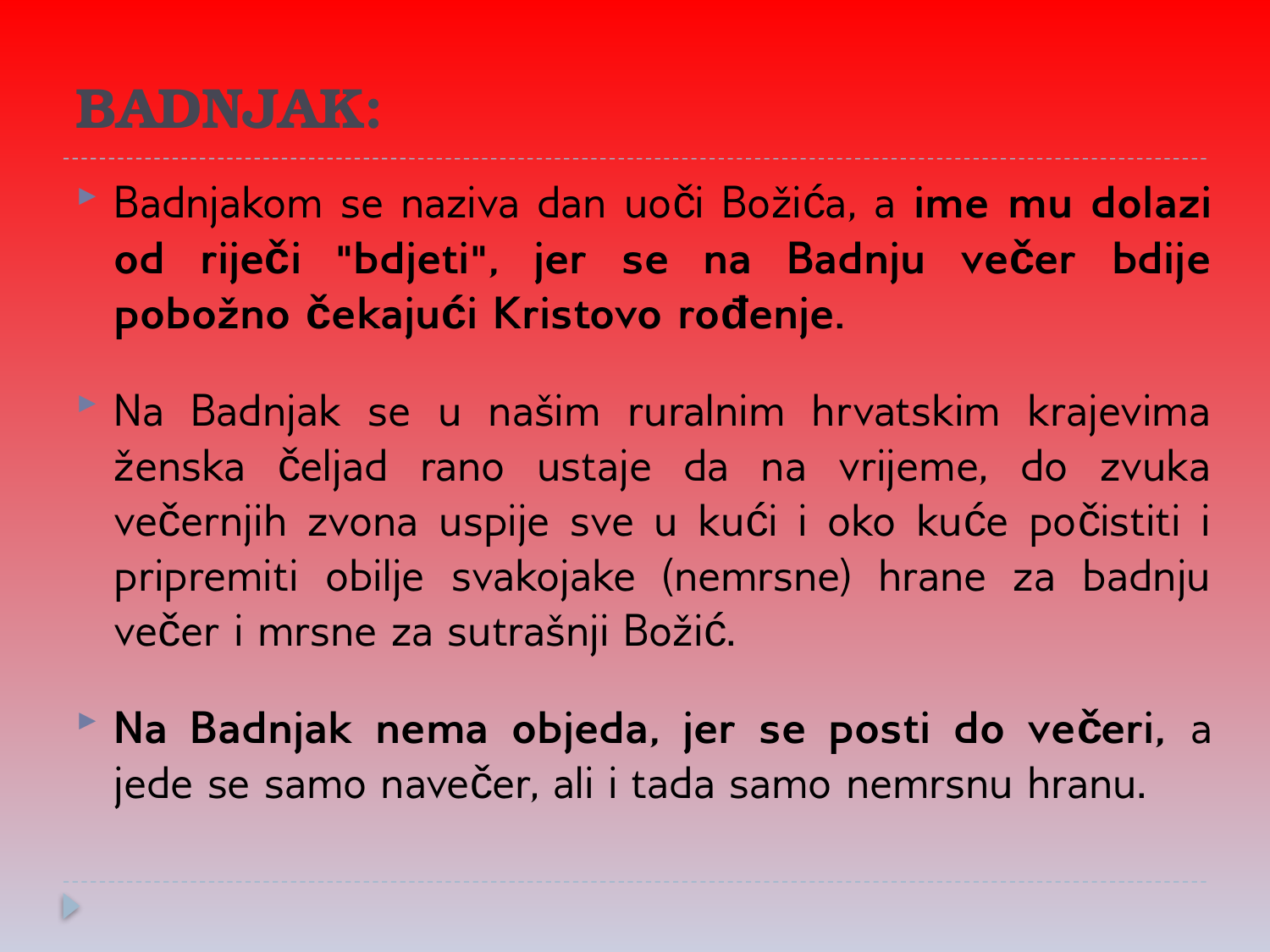

# BADNJAK:
Badnjakom se naziva dan uoči Božića, a ime mu dolazi od riječi "bdjeti", jer se na Badnju večer bdije pobožno čekajući Kristovo rođenje.

Na Badnjak se u našim ruralnim hrvatskim krajevima ženska čeljad rano ustaje da na vrijeme, do zvuka večernjih zvona uspije sve u kući i oko kuće počistiti i pripremiti obilje svakojake (nemrsne) hrane za badnju večer i mrsne za sutrašnji Božić.

Na Badnjak nema objeda, jer se posti do večeri, a jede se samo navečer, ali i tada samo nemrsnu hranu.